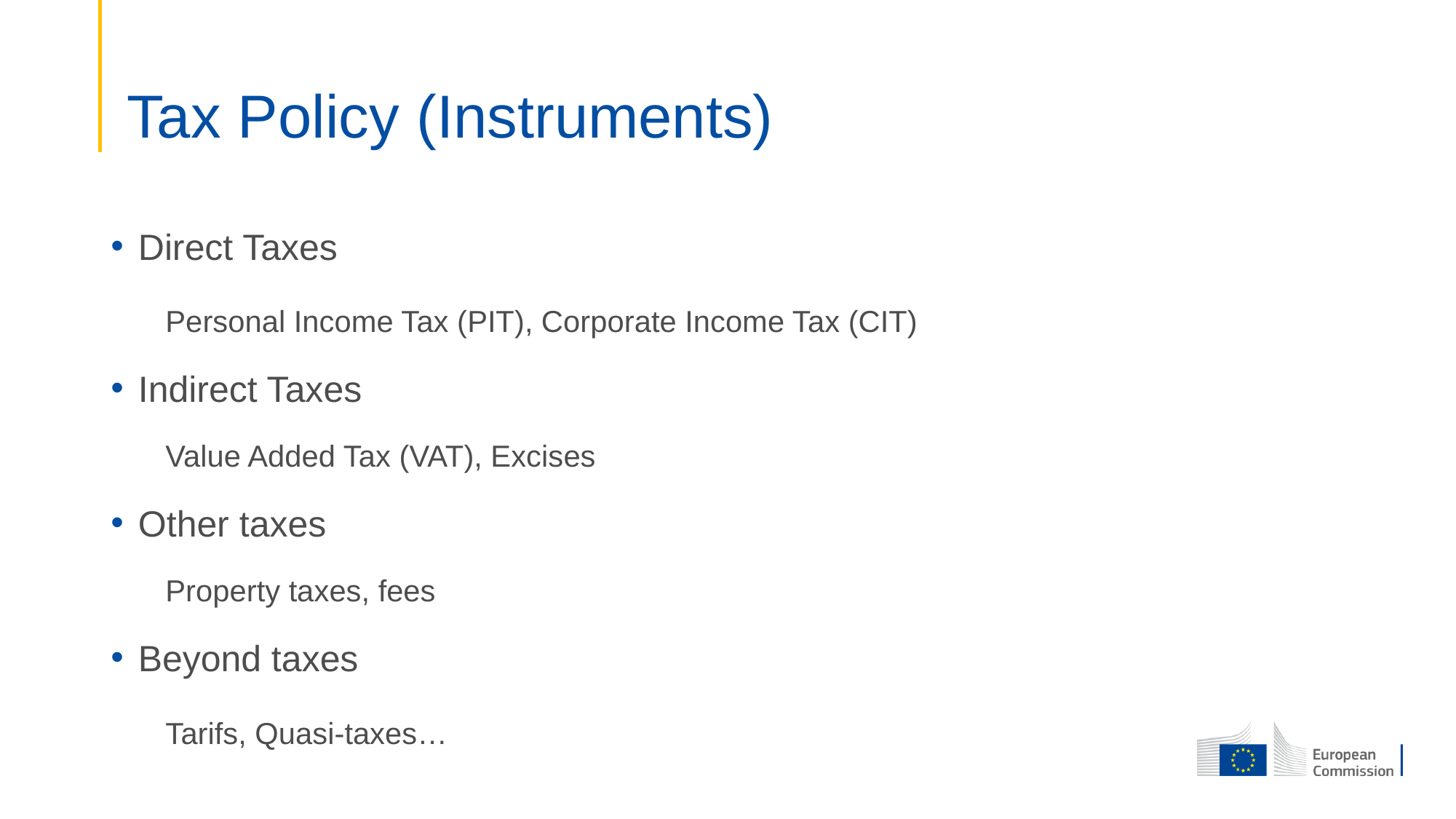

# Tax Policy (Instruments)
Direct Taxes
Personal Income Tax (PIT), Corporate Income Tax (CIT)
Indirect Taxes
Value Added Tax (VAT), Excises
Other taxes
Property taxes, fees
Beyond taxes
Tarifs, Quasi-taxes…